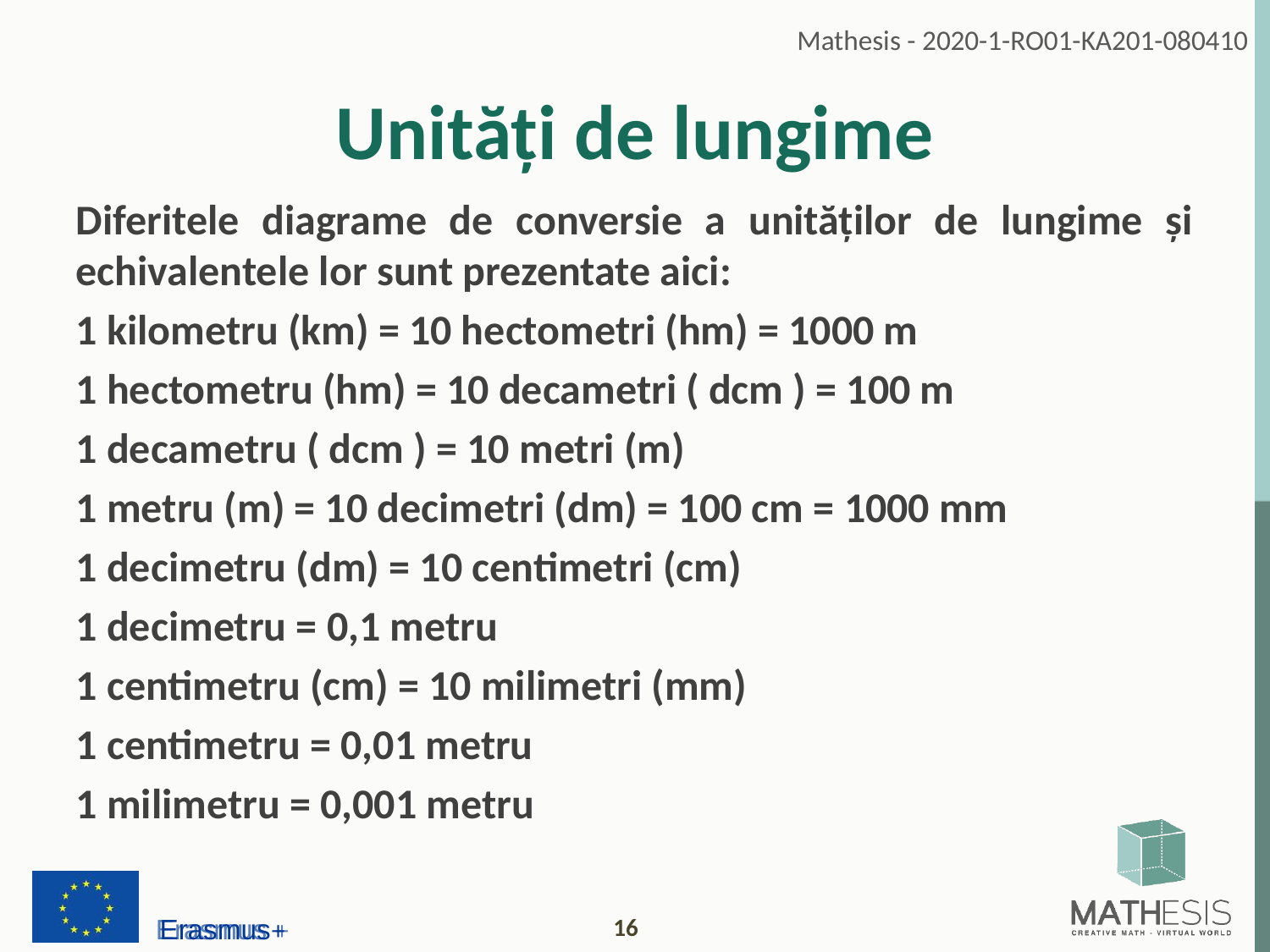

# Unități de lungime
Diferitele diagrame de conversie a unităților de lungime și echivalentele lor sunt prezentate aici:
1 kilometru (km) = 10 hectometri (hm) = 1000 m
1 hectometru (hm) = 10 decametri ( dcm ) = 100 m
1 decametru ( dcm ) = 10 metri (m)
1 metru (m) = 10 decimetri (dm) = 100 cm = 1000 mm
1 decimetru (dm) = 10 centimetri (cm)
1 decimetru = 0,1 metru
1 centimetru (cm) = 10 milimetri (mm)
1 centimetru = 0,01 metru
1 milimetru = 0,001 metru